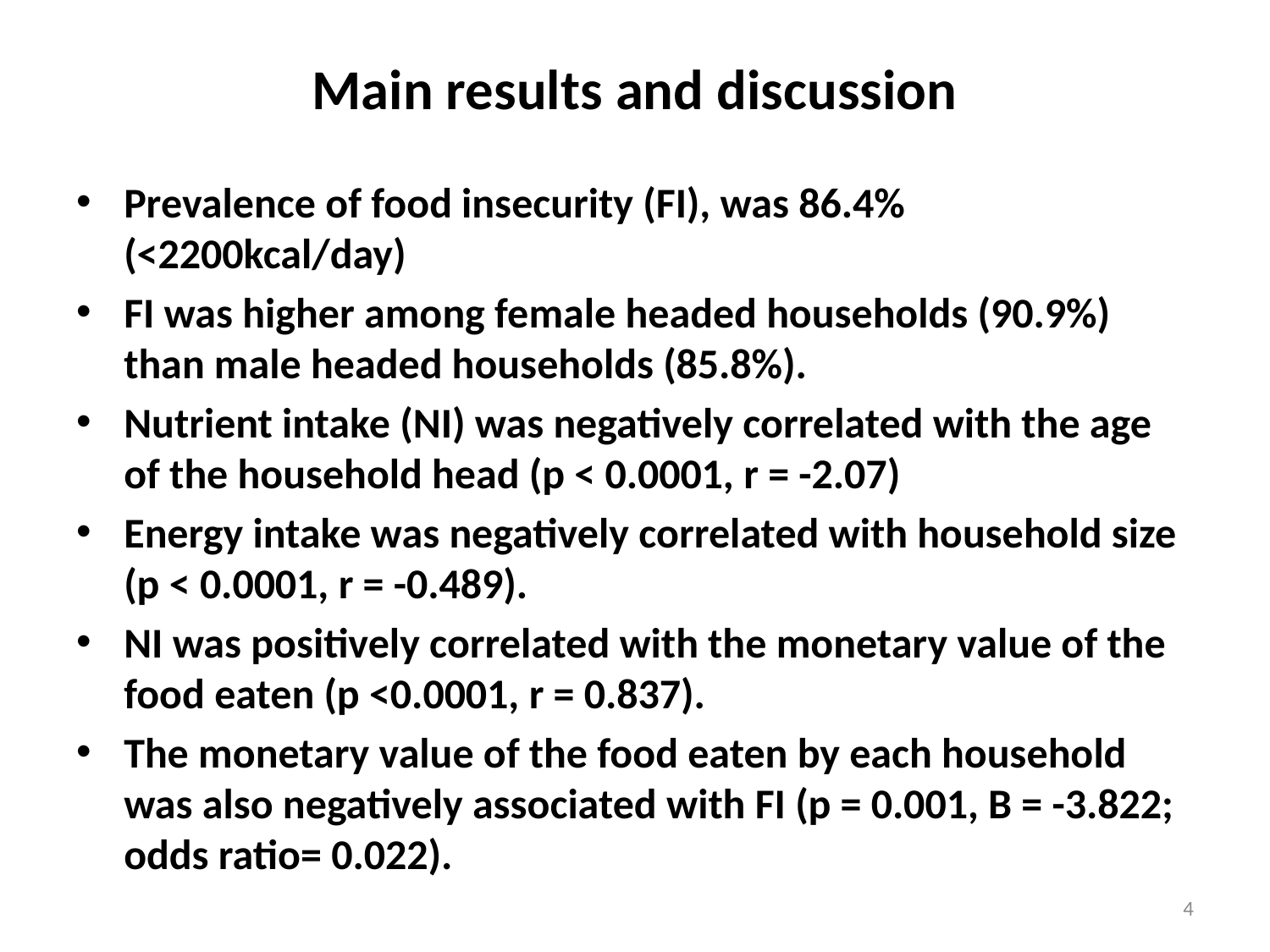

# Main results and discussion
Prevalence of food insecurity (FI), was 86.4% (<2200kcal/day)
FI was higher among female headed households (90.9%) than male headed households (85.8%).
Nutrient intake (NI) was negatively correlated with the age of the household head (p < 0.0001, r = -2.07)
Energy intake was negatively correlated with household size (p < 0.0001, r = -0.489).
NI was positively correlated with the monetary value of the food eaten (p <0.0001, r = 0.837).
The monetary value of the food eaten by each household was also negatively associated with FI (p = 0.001, B = -3.822; odds ratio= 0.022).
4